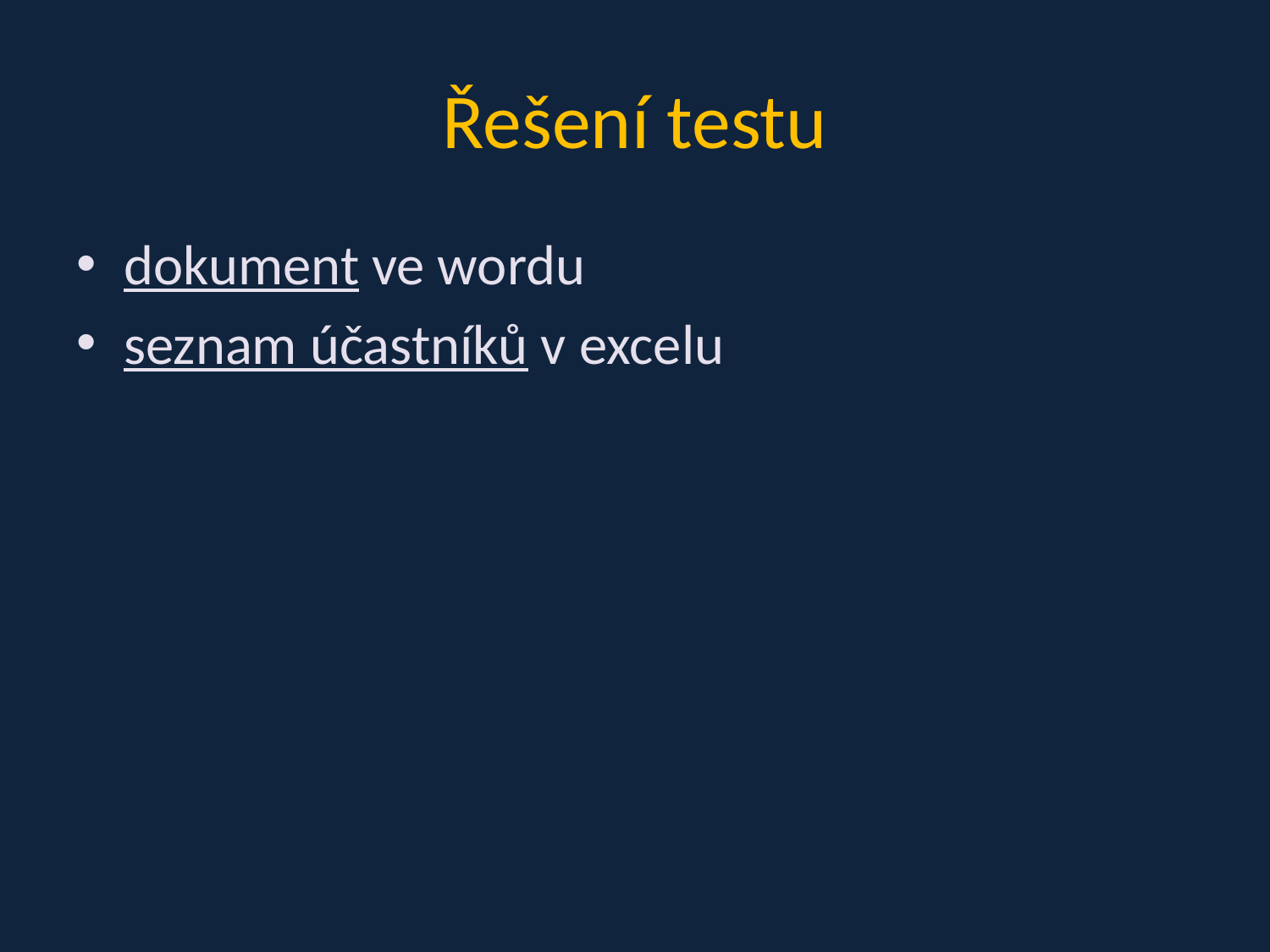

# Řešení testu
dokument ve wordu
seznam účastníků v excelu